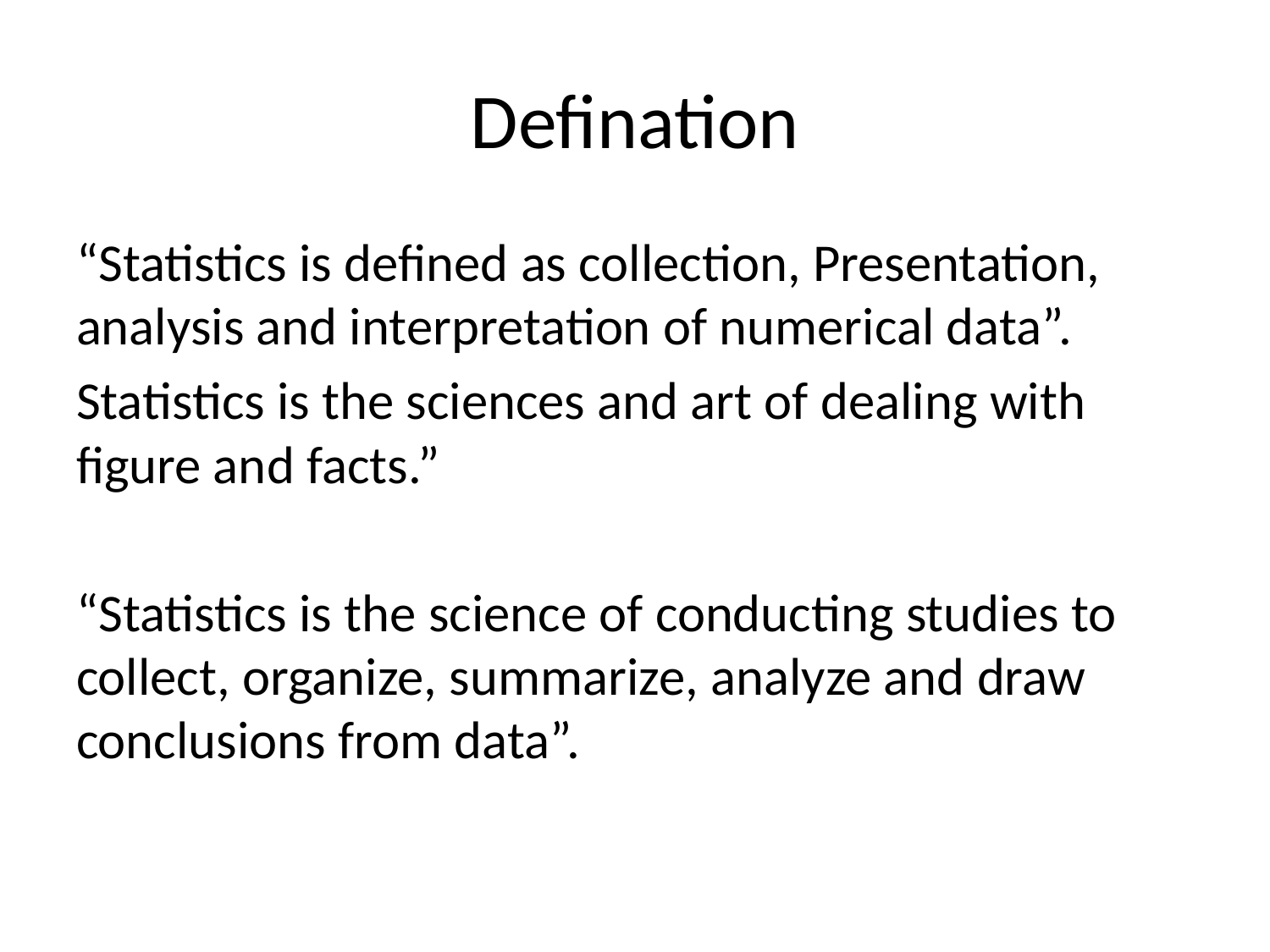

# Defination
“Statistics is defined as collection, Presentation,  analysis and interpretation of numerical data”.
Statistics is the sciences and art of dealing with figure and facts.”

“Statistics is the science of conducting studies to collect, organize, summarize, analyze and draw conclusions from data”.